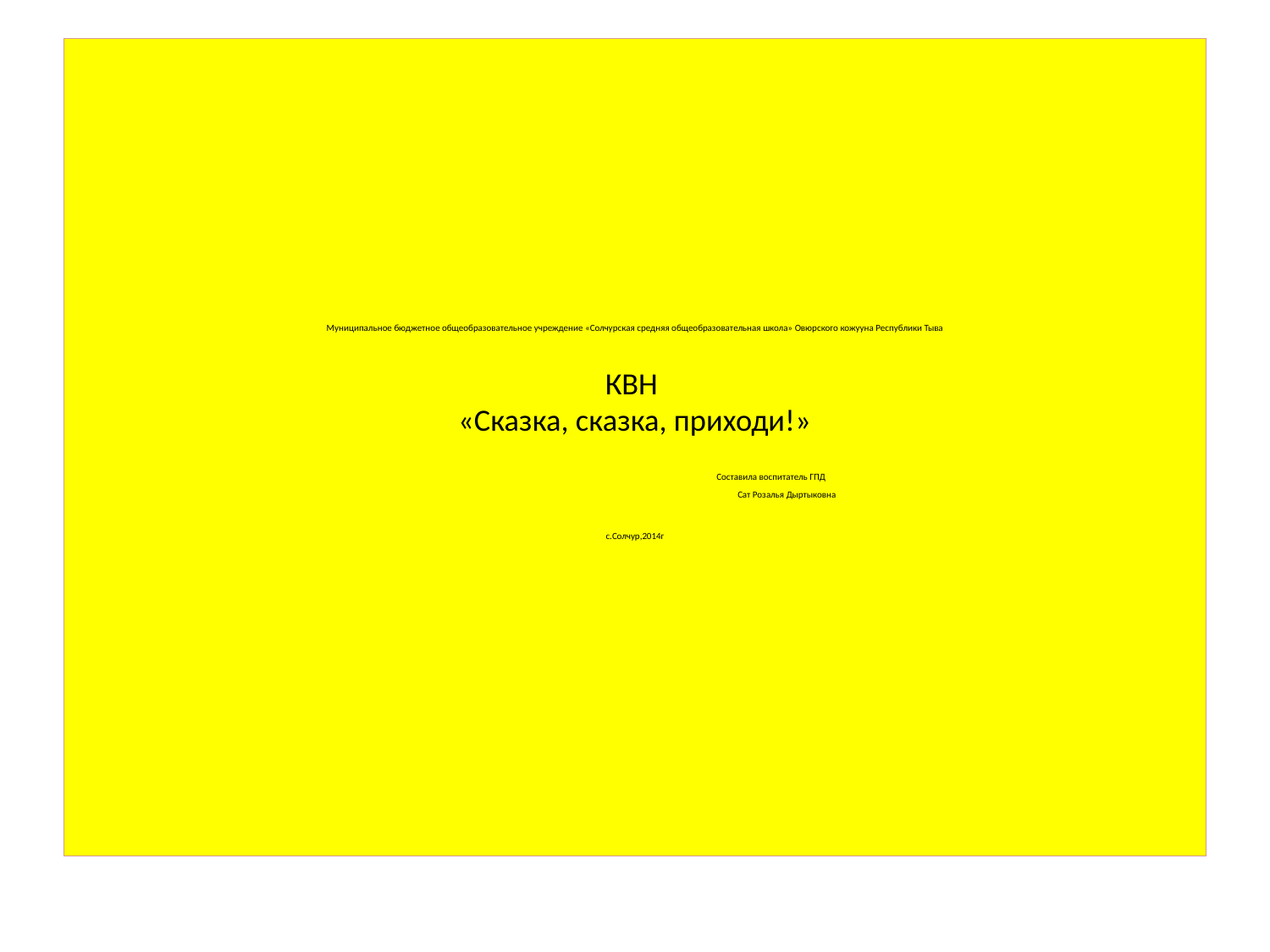

# Муниципальное бюджетное общеобразовательное учреждение «Солчурская средняя общеобразовательная школа» Овюрского кожууна Республики Тыва КВН «Сказка, сказка, приходи!» Составила воспитатель ГПД Сат Розалья Дыртыковна с.Солчур,2014г